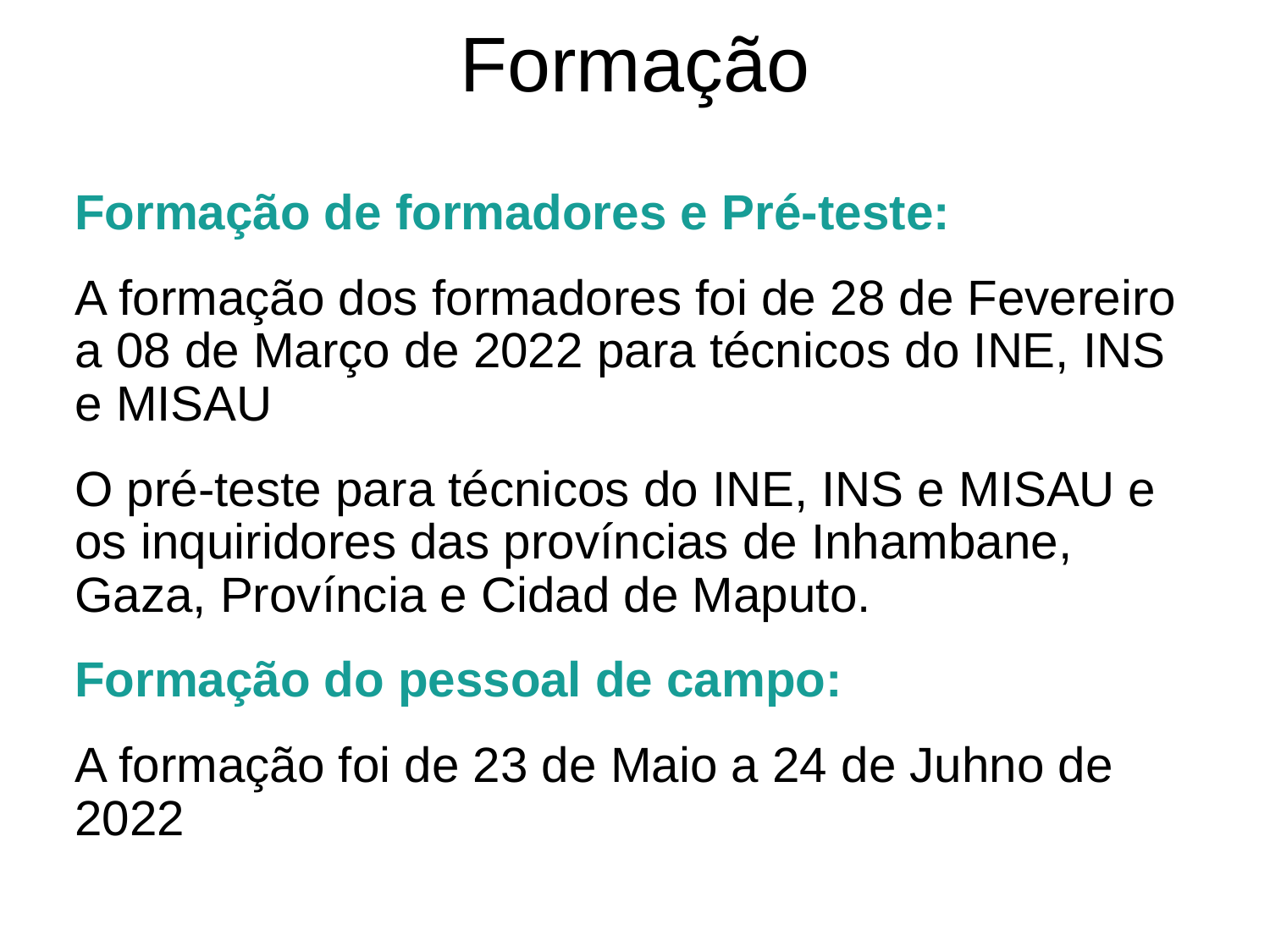

# Formação
Formação de formadores e Pré-teste:
A formação dos formadores foi de 28 de Fevereiro a 08 de Março de 2022 para técnicos do INE, INS e MISAU
O pré-teste para técnicos do INE, INS e MISAU e os inquiridores das províncias de Inhambane, Gaza, Província e Cidad de Maputo.
Formação do pessoal de campo:
A formação foi de 23 de Maio a 24 de Juhno de 2022